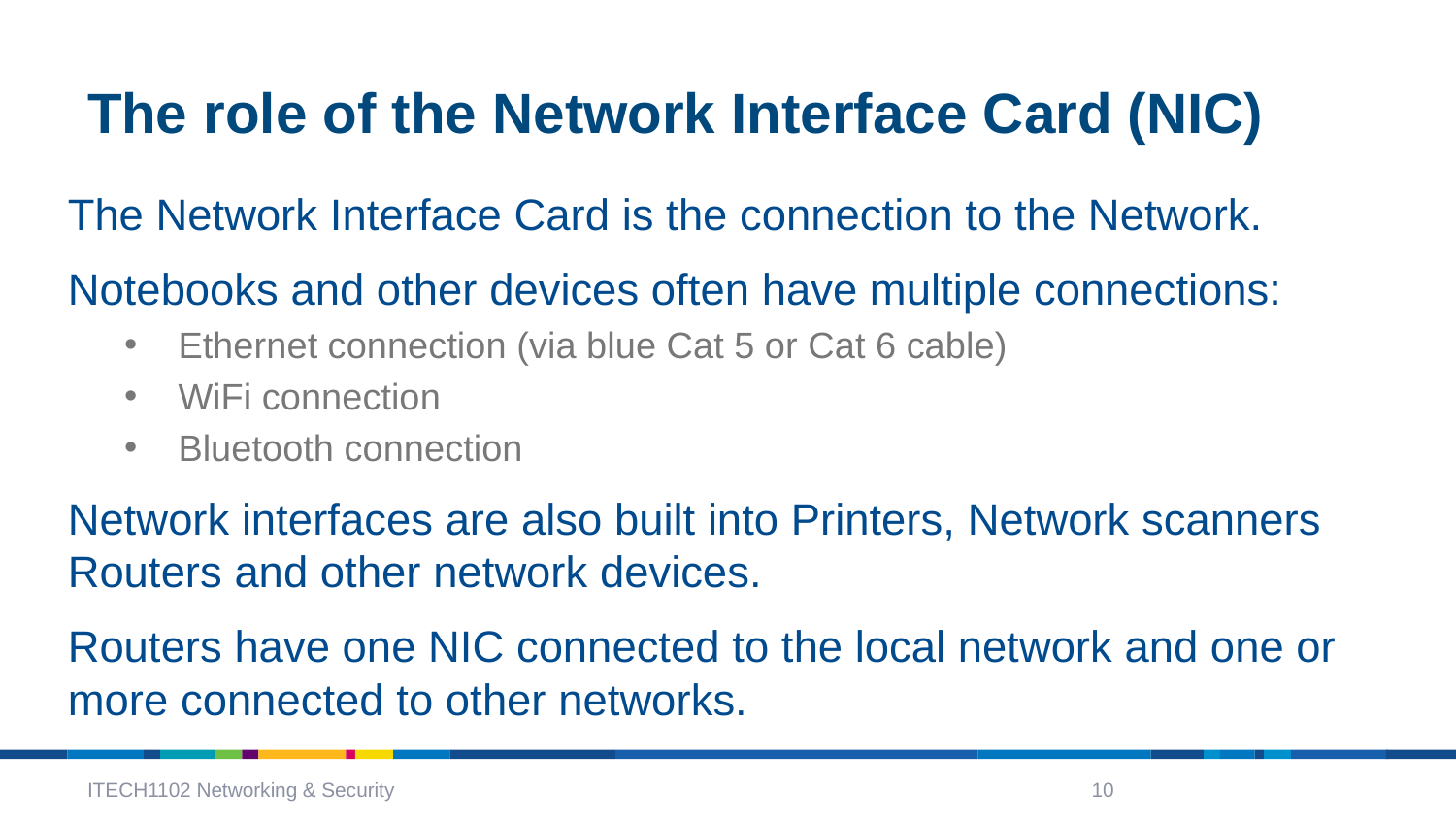

# The role of the Network Interface Card (NIC)
The Network Interface Card is the connection to the Network.
Notebooks and other devices often have multiple connections:
Ethernet connection (via blue Cat 5 or Cat 6 cable)
WiFi connection
Bluetooth connection
Network interfaces are also built into Printers, Network scanners Routers and other network devices.
Routers have one NIC connected to the local network and one or more connected to other networks.
ITECH1102 Networking & Security
10